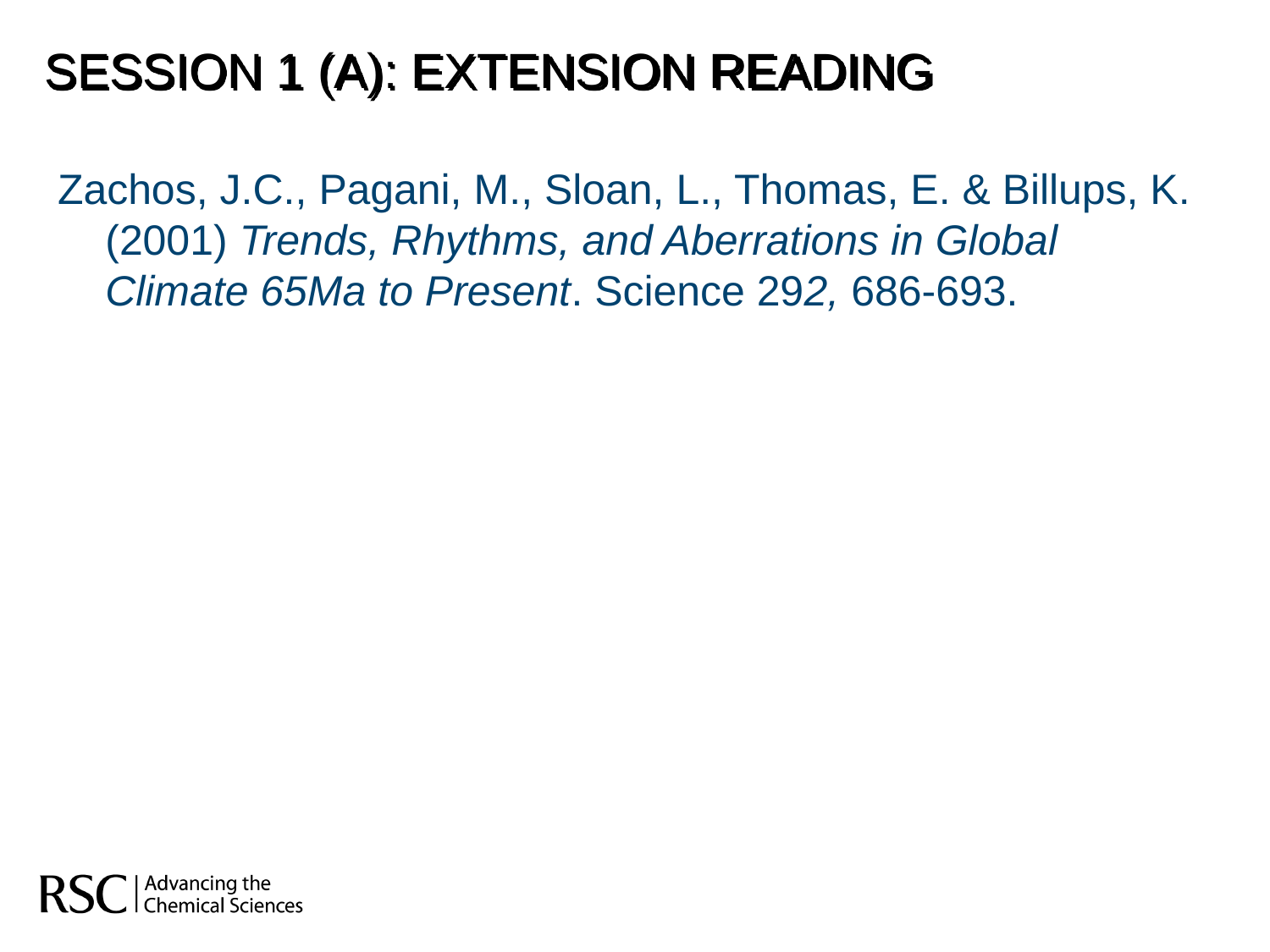

Session 1 (a): EXTENSION READING
Zachos, J.C., Pagani, M., Sloan, L., Thomas, E. & Billups, K. (2001) Trends, Rhythms, and Aberrations in Global Climate 65Ma to Present. Science 292, 686-693.